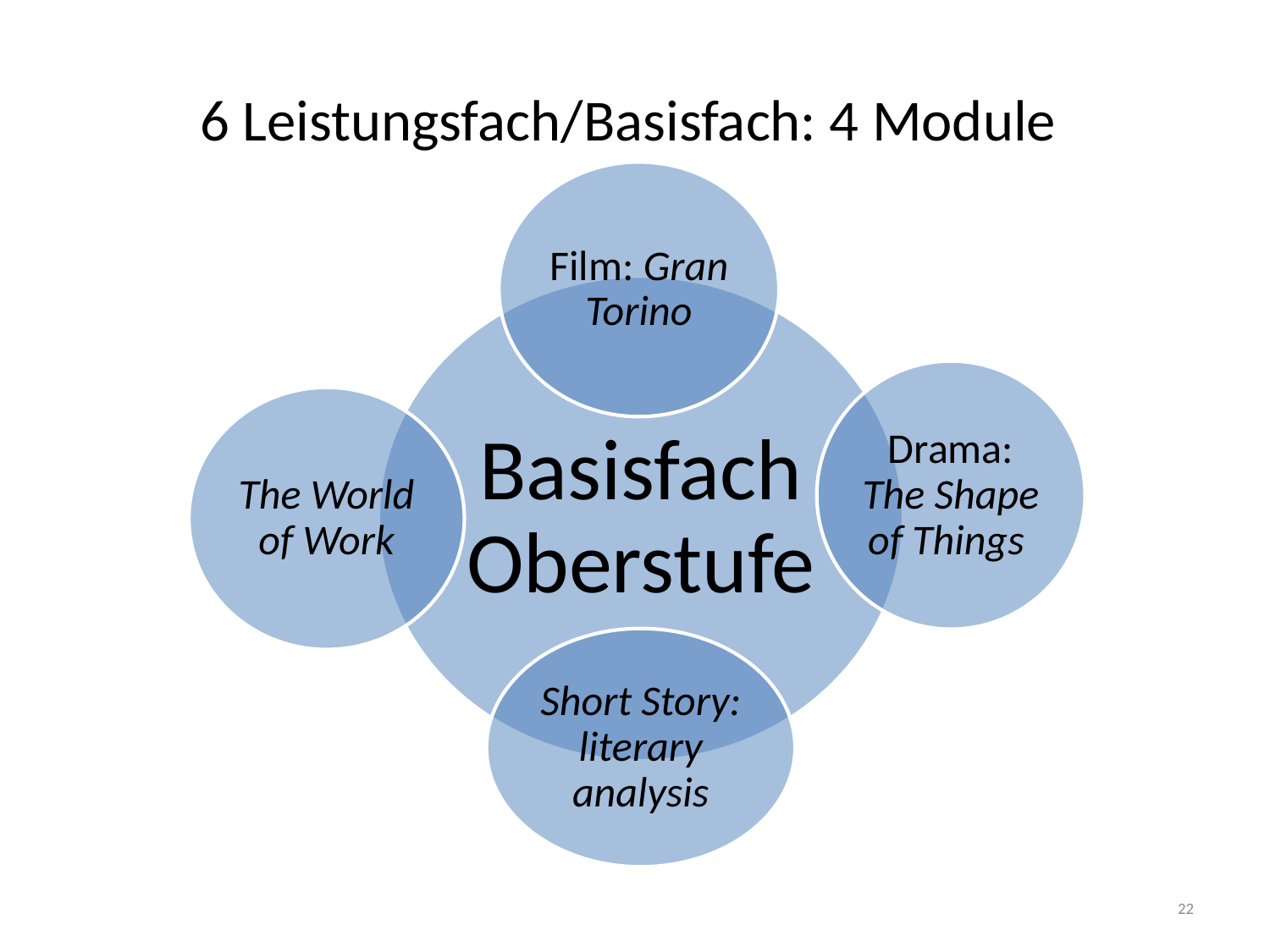

# 6 Leistungsfach/Basisfach: 4 Module
Basisfach Oberstufe
Film: Gran Torino
Drama: The Shape of Things
Short Story: literary analysis
The World of Work
22